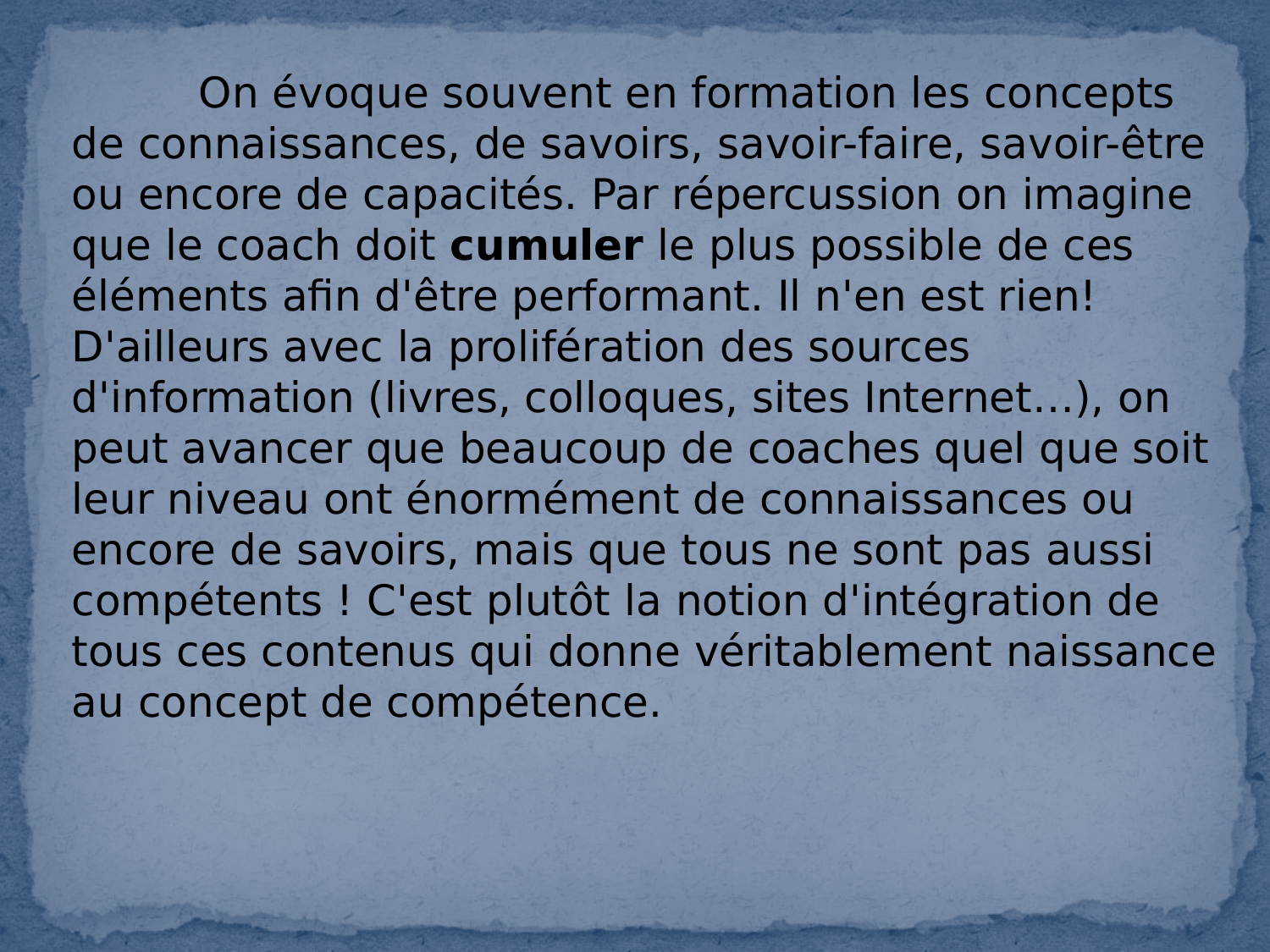

On évoque souvent en formation les concepts de connaissances, de savoirs, savoir-faire, savoir-être ou encore de capacités. Par répercussion on imagine que le coach doit cumuler le plus possible de ces éléments afin d'être performant. Il n'en est rien! D'ailleurs avec la prolifération des sources d'information (livres, colloques, sites Internet…), on peut avancer que beaucoup de coaches quel que soit leur niveau ont énormément de connaissances ou encore de savoirs, mais que tous ne sont pas aussi compétents ! C'est plutôt la notion d'intégration de tous ces contenus qui donne véritablement naissance au concept de compétence.